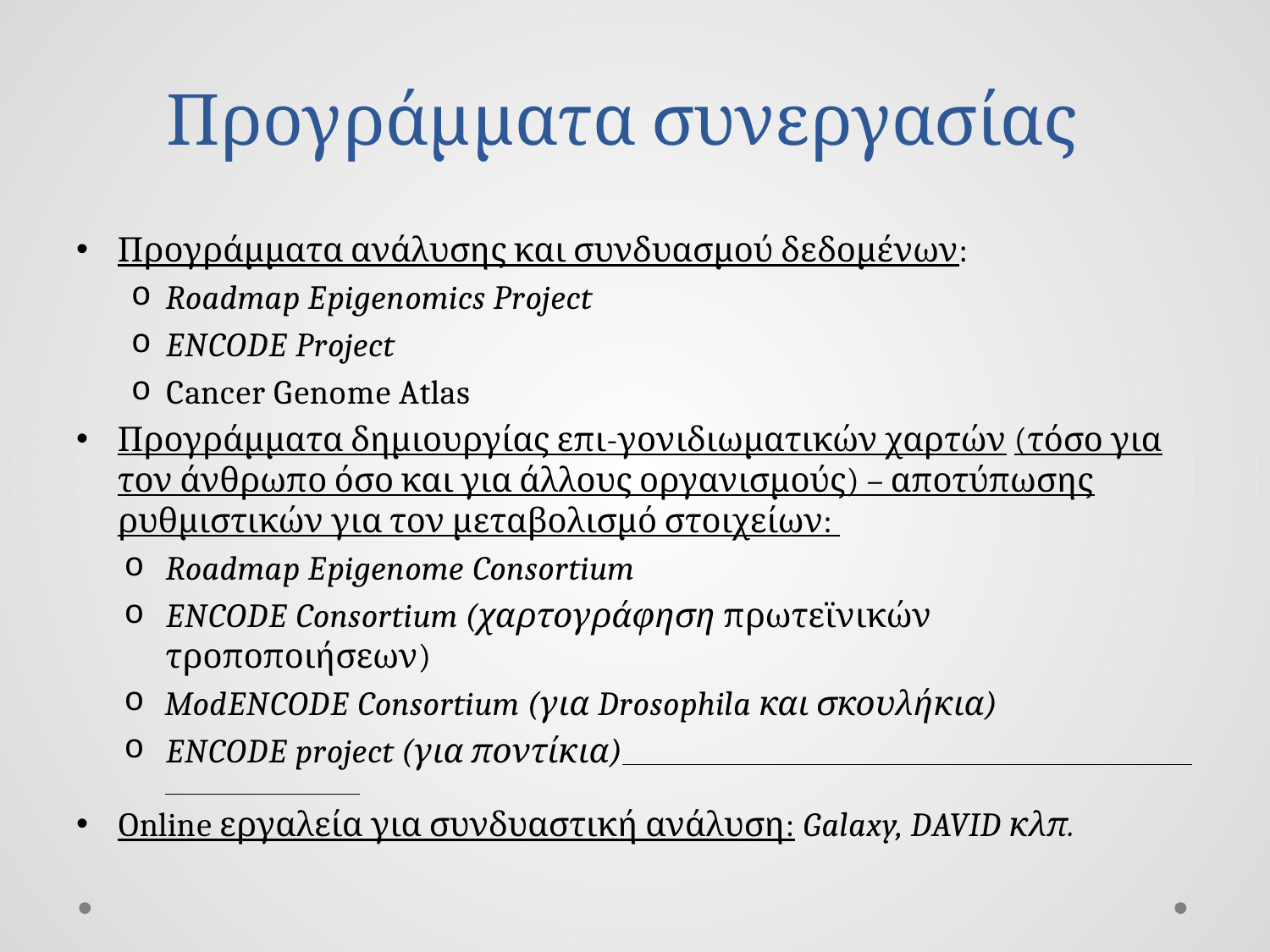

# Προγράμματα συνεργασίας
Προγράμματα ανάλυσης και συνδυασμού δεδομένων:
Roadmap Epigenomics Project
ENCODE Project
Cancer Genome Atlas
Προγράμματα δημιουργίας επι-γονιδιωματικών χαρτών (τόσο για τον άνθρωπο όσο και για άλλους οργανισμούς) – αποτύπωσης ρυθμιστικών για τον μεταβολισμό στοιχείων:
Roadmap Epigenome Consortium
ENCODE Consortium (χαρτογράφηση πρωτεϊνικών τροποποιήσεων)
ModENCODE Consortium (για Drosophila και σκουλήκια)
ENCODE project (για ποντίκια)
Online εργαλεία για συνδυαστική ανάλυση: Galaxy, DAVID κλπ.